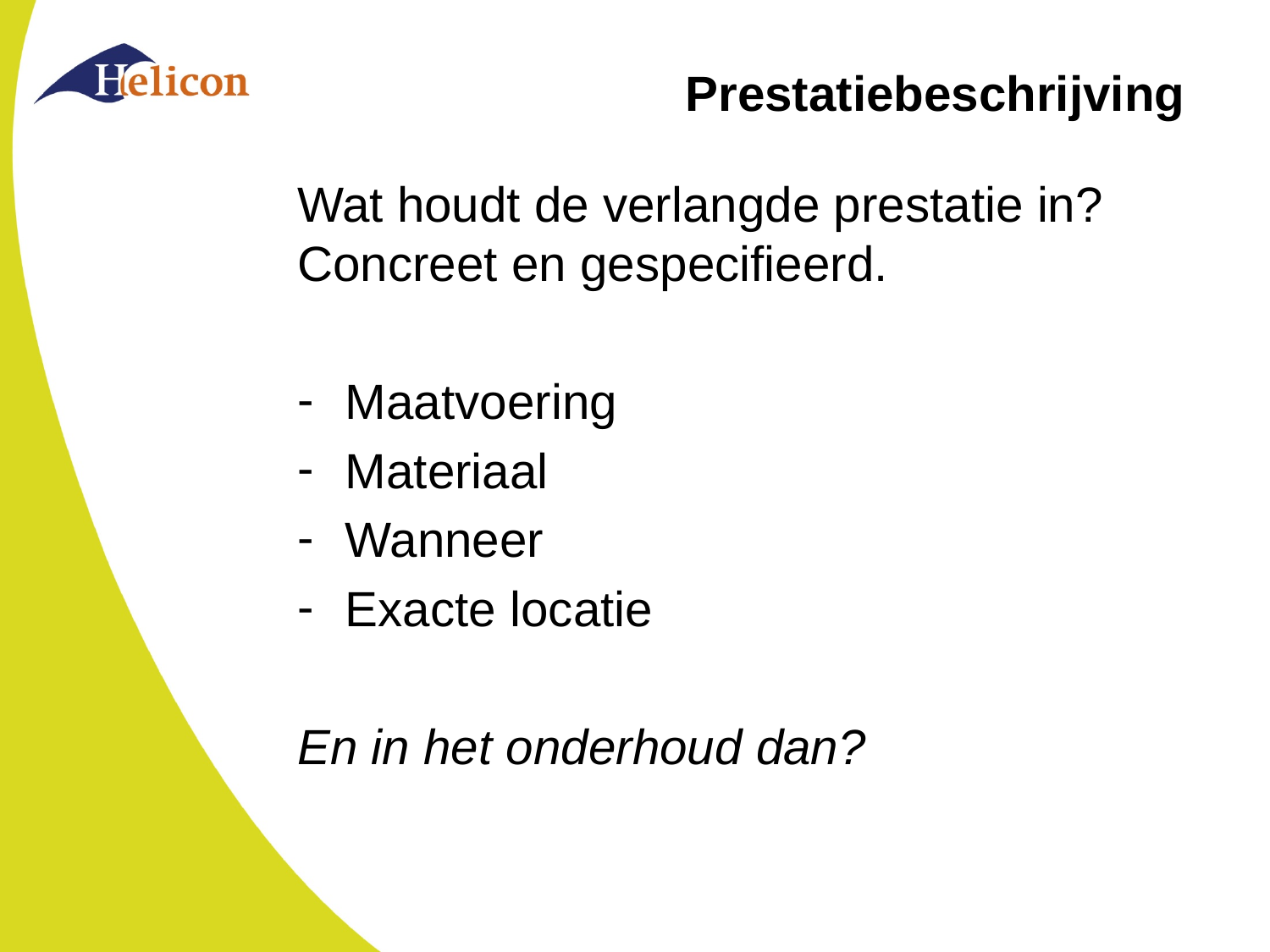

# Prestatiebeschrijving
Wat houdt de verlangde prestatie in? Concreet en gespecifieerd.

Maatvoering
Materiaal
Wanneer
Exacte locatie

En in het onderhoud dan?